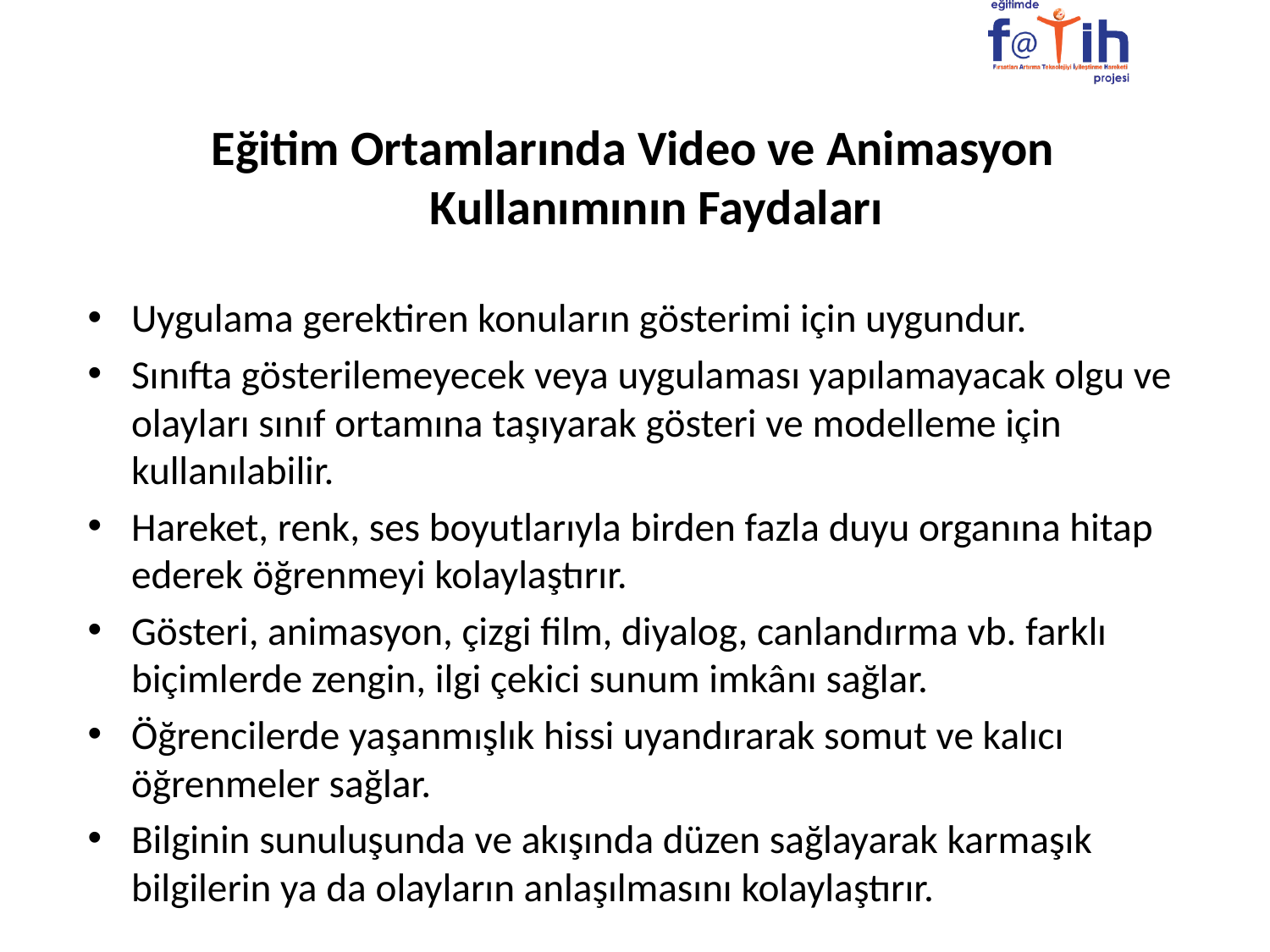

# Eğitim Ortamlarında Video ve Animasyon Kullanımının Faydaları
Uygulama gerektiren konuların gösterimi için uygundur.
Sınıfta gösterilemeyecek veya uygulaması yapılamayacak olgu ve olayları sınıf ortamına taşıyarak gösteri ve modelleme için kullanılabilir.
Hareket, renk, ses boyutlarıyla birden fazla duyu organına hitap ederek öğrenmeyi kolaylaştırır.
Gösteri, animasyon, çizgi film, diyalog, canlandırma vb. farklı biçimlerde zengin, ilgi çekici sunum imkânı sağlar.
Öğrencilerde yaşanmışlık hissi uyandırarak somut ve kalıcı öğrenmeler sağlar.
Bilginin sunuluşunda ve akışında düzen sağlayarak karmaşık bilgilerin ya da olayların anlaşılmasını kolaylaştırır.